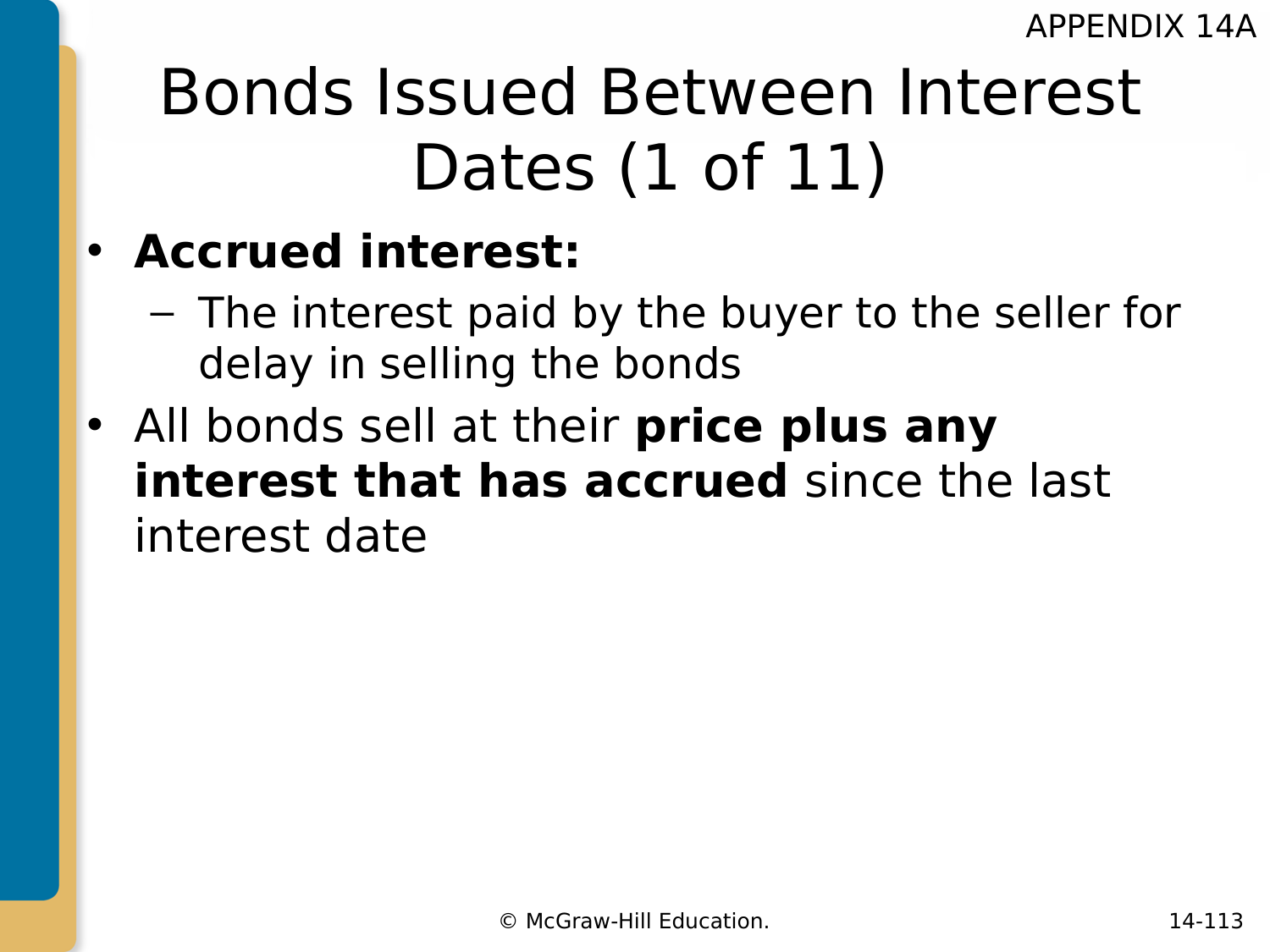

APPENDIX 14A
# Bonds Issued Between Interest Dates (1 of 11)
Accrued interest:
The interest paid by the buyer to the seller for delay in selling the bonds
All bonds sell at their price plus any interest that has accrued since the last interest date